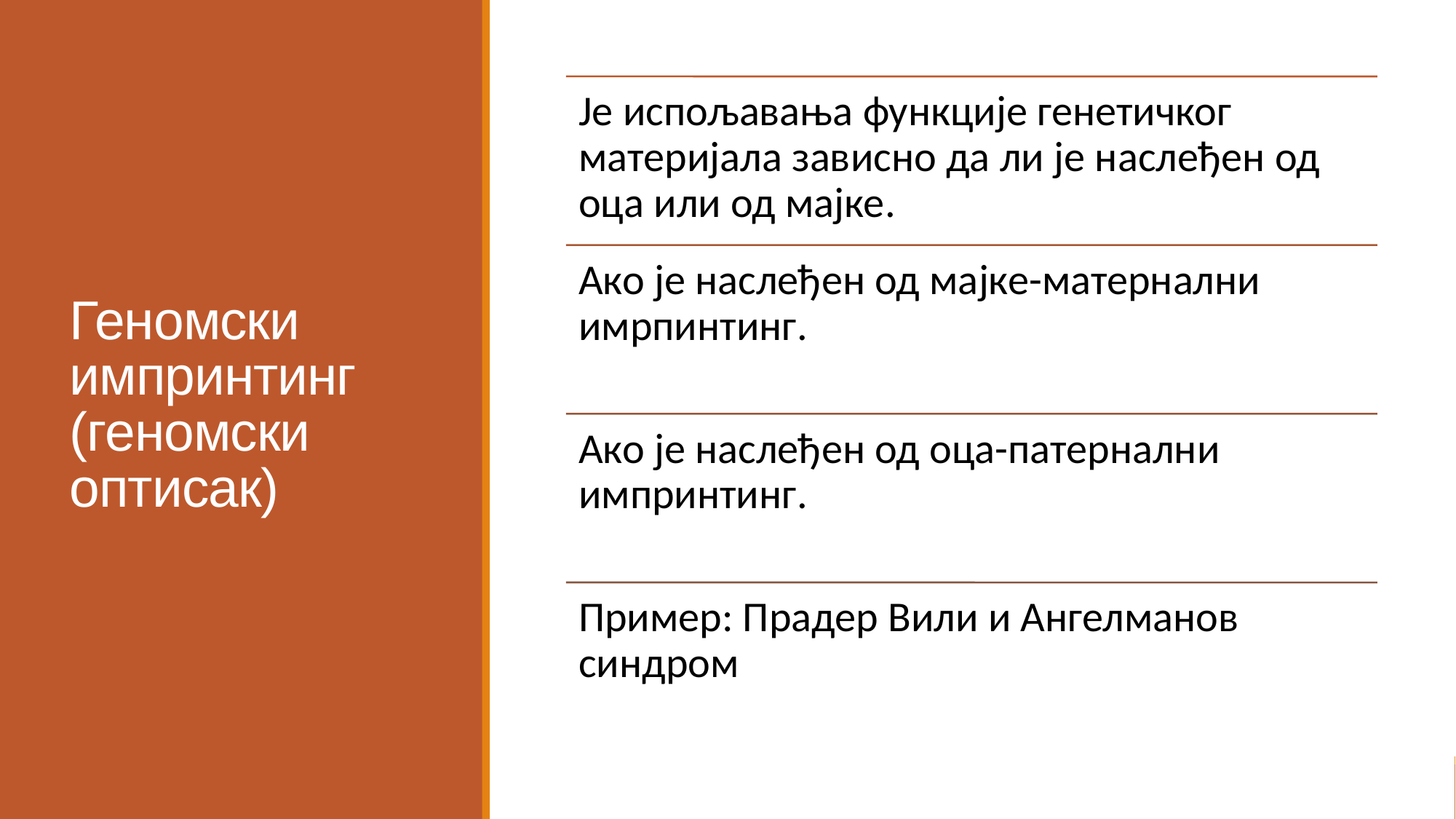

# Геномски импринтинг (геномски оптисак)
Је испољавања функције генетичког материјала зависно да ли је наслеђен од оца или од мајке.
Ако је наслеђен од мајке-матернални имрпинтинг.
Ако је наслеђен од оца-патернални импринтинг.
Пример: Прадер Вили и Ангелманов синдром